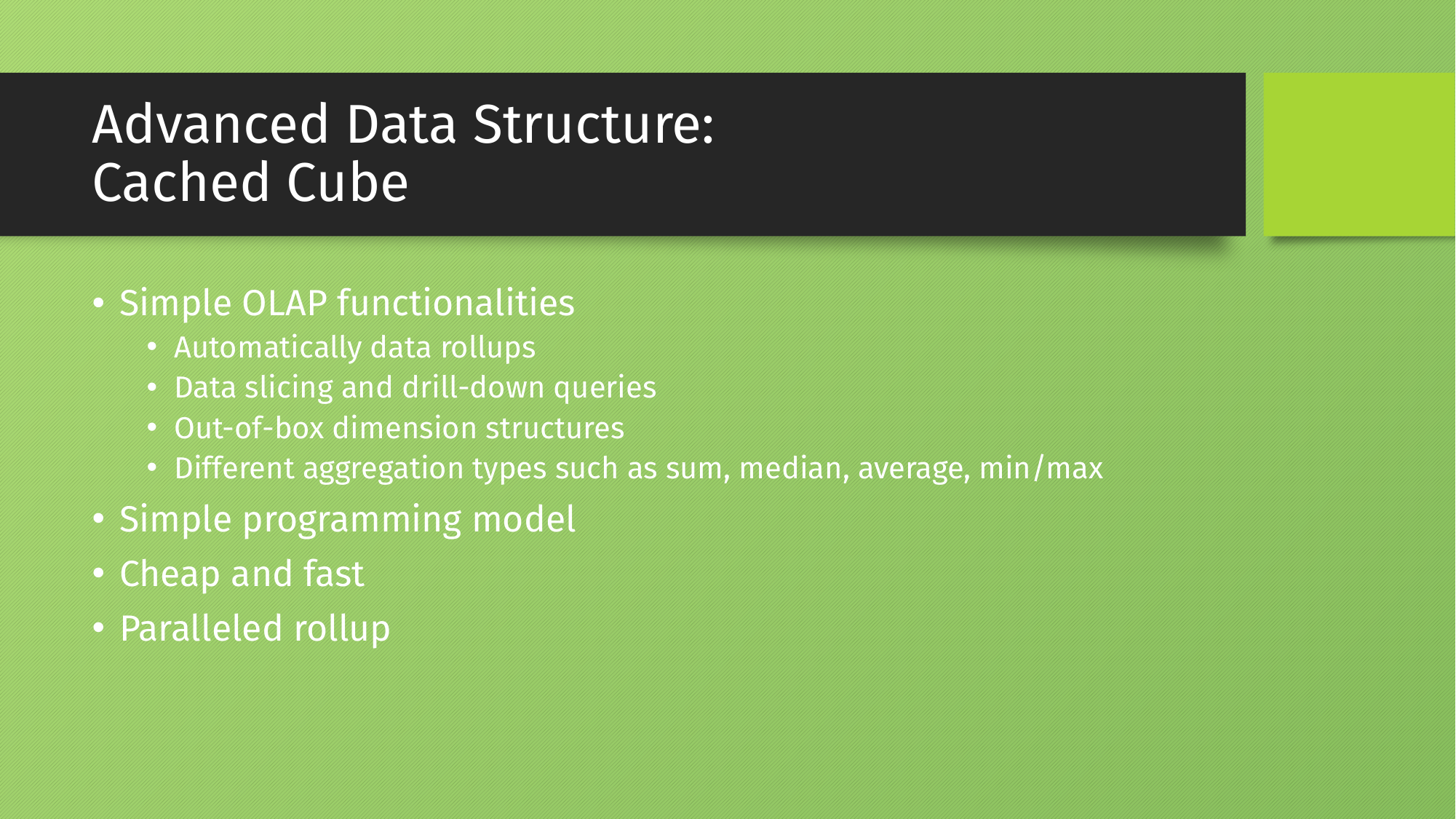

# Advanced Data Structure: Cached Cube
Simple OLAP functionalities
Automatically data rollups
Data slicing and drill-down queries
Out-of-box dimension structures
Different aggregation types such as sum, median, average, min/max
Simple programming model
Cheap and fast
Paralleled rollup